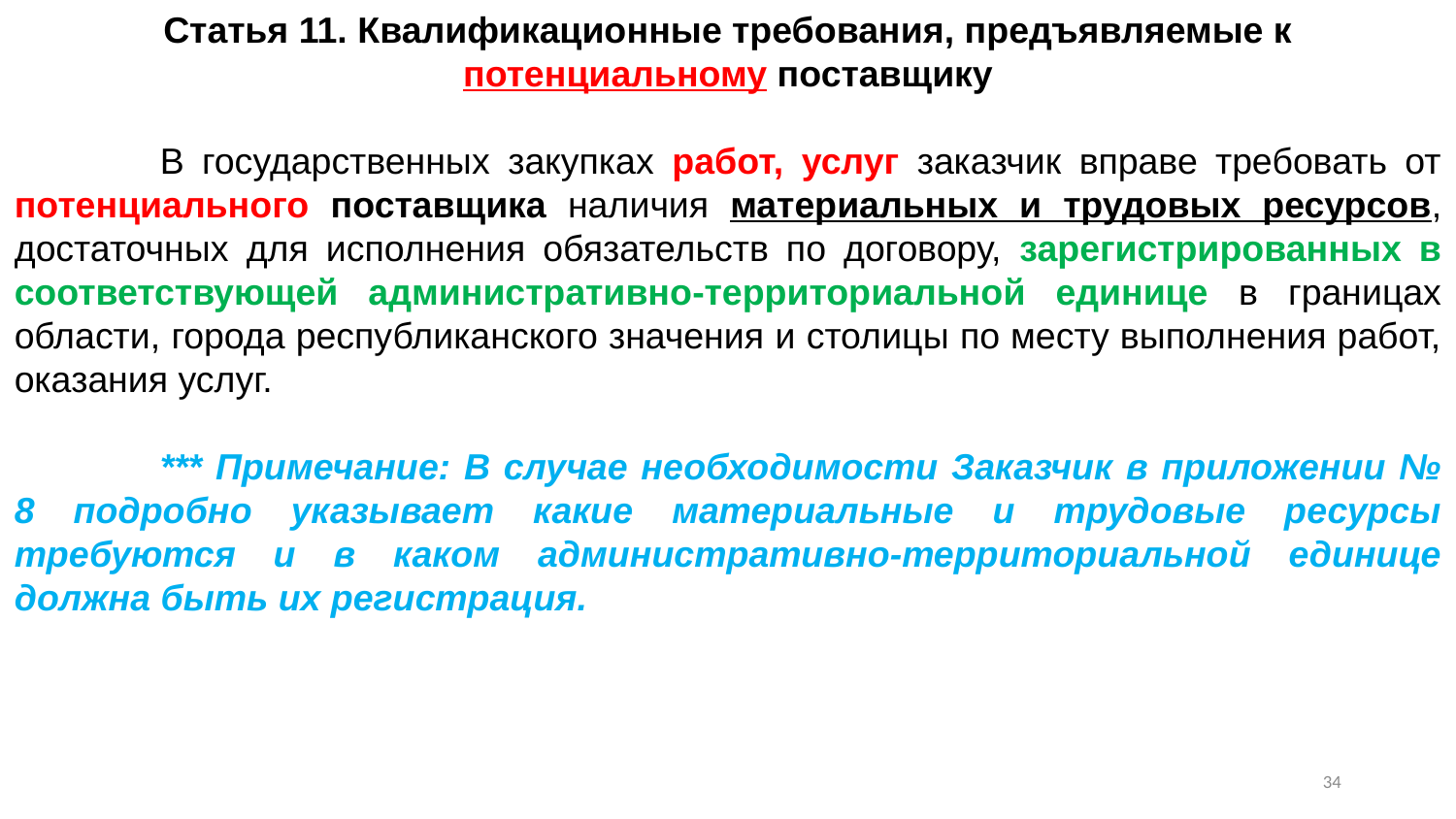

Статья 11. Квалификационные требования, предъявляемые к потенциальному поставщику

	В государственных закупках работ, услуг заказчик вправе требовать от потенциального поставщика наличия материальных и трудовых ресурсов, достаточных для исполнения обязательств по договору, зарегистрированных в соответствующей административно-территориальной единице в границах области, города республиканского значения и столицы по месту выполнения работ, оказания услуг.

	*** Примечание: В случае необходимости Заказчик в приложении № 8 подробно указывает какие материальные и трудовые ресурсы требуются и в каком административно-территориальной единице должна быть их регистрация.

34